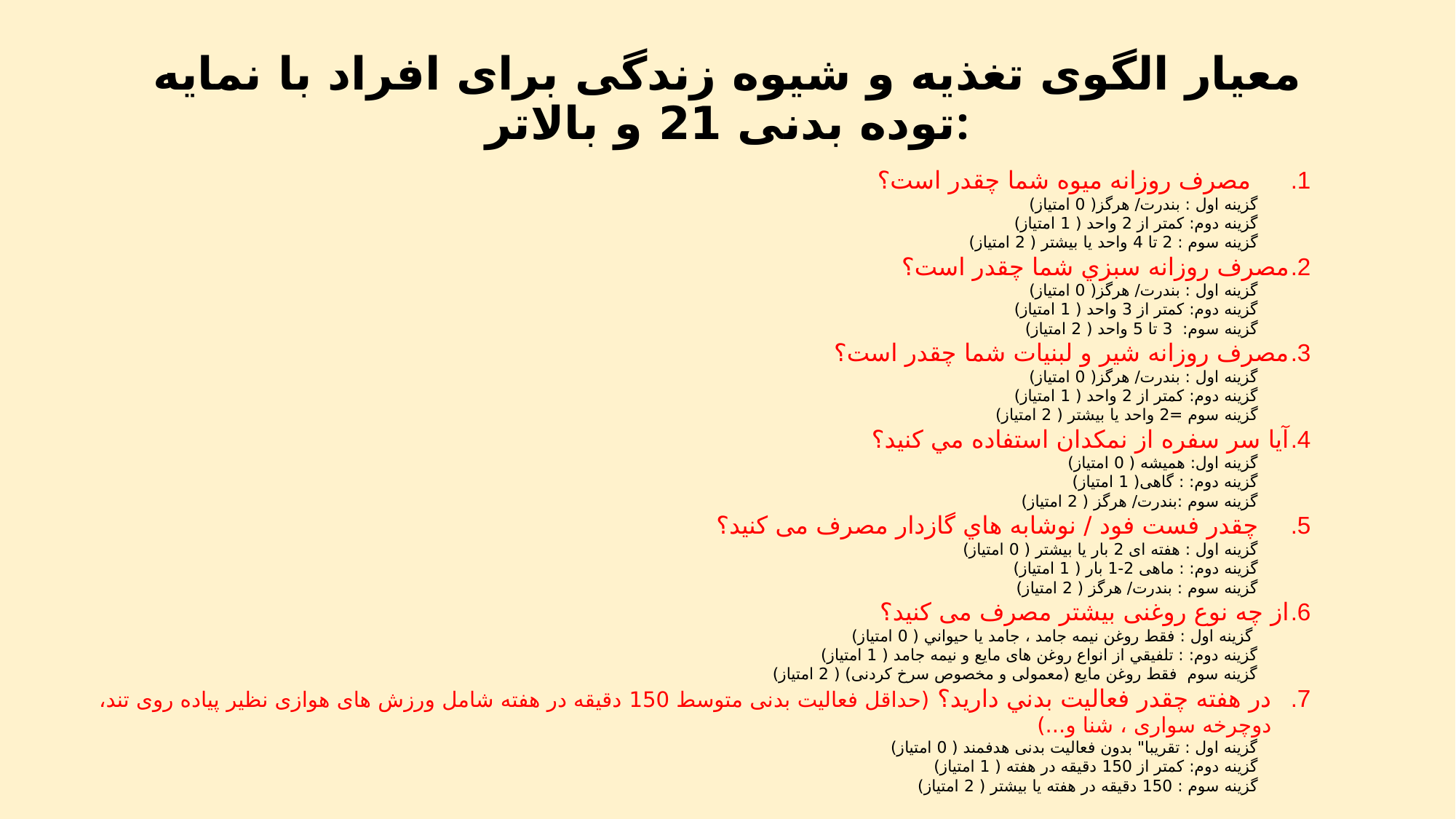

# معیار الگوی تغذیه و شیوه زندگی برای افراد با نمایه توده بدنی 21 و بالاتر:
     مصرف روزانه ميوه شما چقدر است؟
گزینه اول : بندرت/ هرگز( 0 امتیاز)
گزینه دوم: کمتر از 2 واحد ( 1 امتیاز)
گزینه سوم : 2 تا 4 واحد یا بیشتر ( 2 امتیاز)
مصرف روزانه سبزي شما چقدر است؟
گزینه اول : بندرت/ هرگز( 0 امتیاز)
گزینه دوم: کمتر از 3 واحد ( 1 امتیاز)
گزینه سوم:  3 تا 5 واحد ( 2 امتیاز)
مصرف روزانه شير و لبنيات شما چقدر است؟
گزینه اول : بندرت/ هرگز( 0 امتیاز)
گزینه دوم: کمتر از 2 واحد ( 1 امتیاز)
گزینه سوم =2 واحد يا بيشتر ( 2 امتیاز)
آيا سر سفره از نمكدان استفاده مي كنید؟
گزینه اول: همیشه ( 0 امتیاز)
گزینه دوم: : گاهی( 1 امتیاز)
گزینه سوم :بندرت/ هرگز ( 2 امتیاز)
    چقدر فست فود / نوشابه هاي گازدار مصرف می کنید؟
گزینه اول : هفته ای 2 بار یا بیشتر ( 0 امتیاز)
گزینه دوم: : ماهی 2-1 بار ( 1 امتیاز)
گزینه سوم : بندرت/ هرگز ( 2 امتیاز)
از چه نوع روغنی بیشتر مصرف می کنید؟
 گزینه اول : فقط روغن نيمه جامد ،‌ جامد يا حيواني ( 0 امتیاز)
گزینه دوم: : تلفيقي از انواع روغن های مایع و نیمه جامد ( 1 امتیاز)
گزینه سوم  فقط روغن مايع (معمولی و مخصوص سرخ کردنی) ( 2 امتیاز)
در هفته چقدر فعاليت بدني دارید؟ (حداقل فعالیت بدنی متوسط 150 دقيقه در هفته شامل ورزش های هوازی نظیر پیاده روی تند، دوچرخه سواری ، شنا و...)
گزینه اول : تقریبا" بدون فعالیت بدنی هدفمند ( 0 امتیاز)
گزینه دوم: کمتر از 150 دقیقه در هفته ( 1 امتیاز)
گزینه سوم : 150 دقیقه در هفته یا بیشتر ( 2 امتیاز)